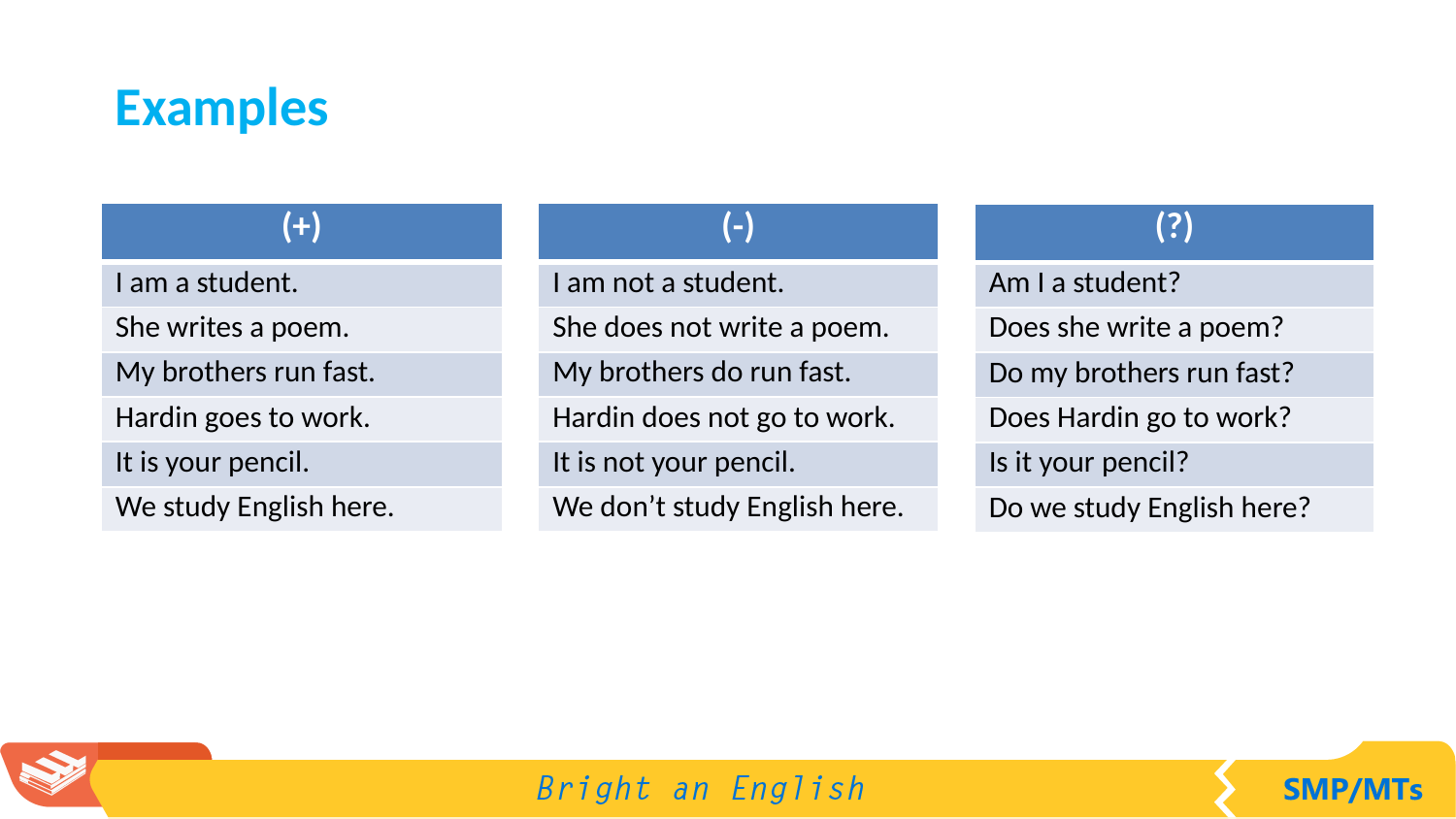

Examples

| (+) |
| --- |
| I am a student. |
| She writes a poem. |
| My brothers run fast. |
| Hardin goes to work. |
| It is your pencil. |
| We study English here. |
| (-) |
| --- |
| I am not a student. |
| She does not write a poem. |
| My brothers do run fast. |
| Hardin does not go to work. |
| It is not your pencil. |
| We don’t study English here. |
| (?) |
| --- |
| Am I a student? |
| Does she write a poem? |
| Do my brothers run fast? |
| Does Hardin go to work? |
| Is it your pencil? |
| Do we study English here? |